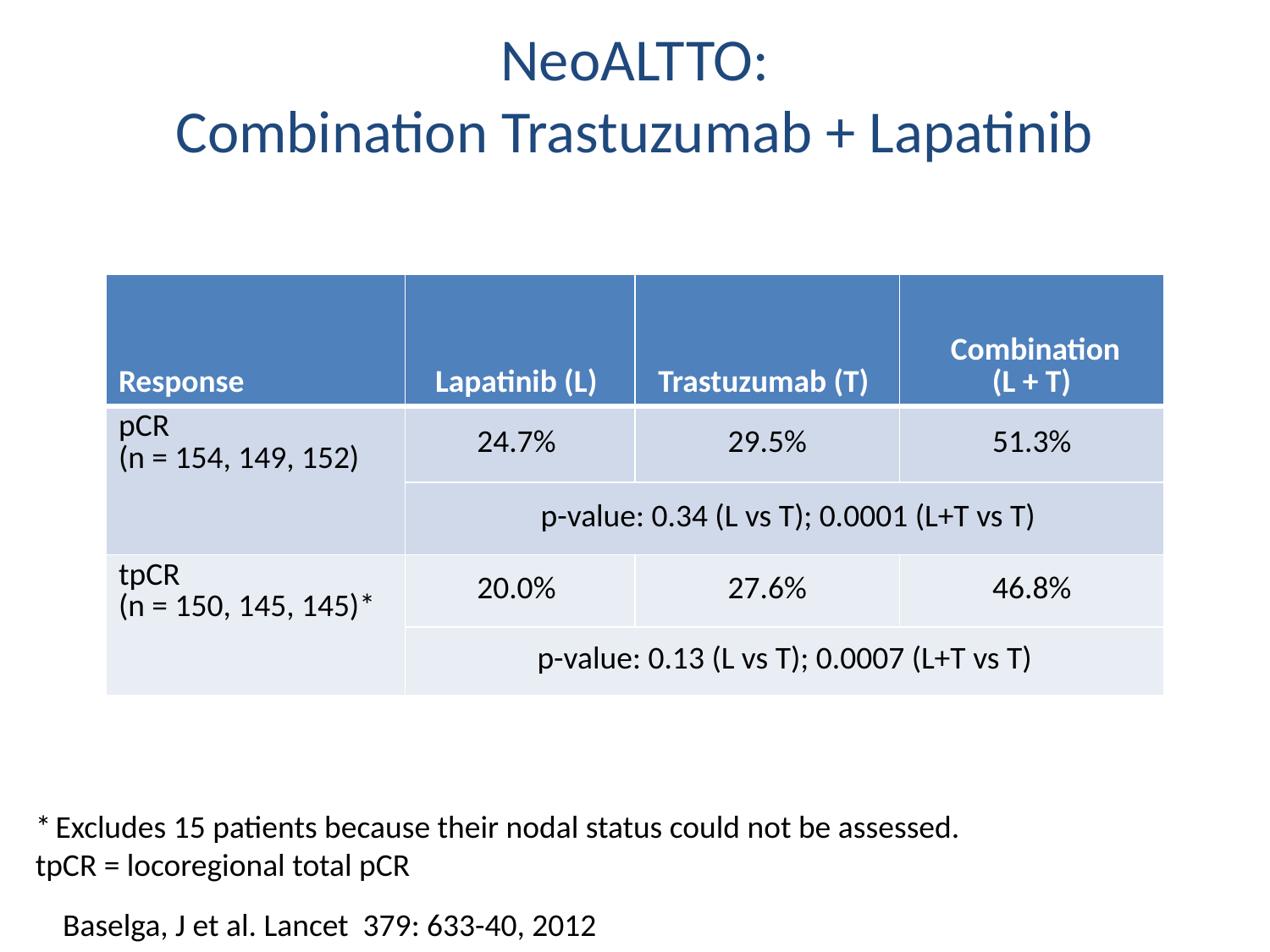

# NeoALTTO: Combination Trastuzumab + Lapatinib
| Response | Lapatinib (L) | Trastuzumab (T) | Combination (L + T) |
| --- | --- | --- | --- |
| pCR (n = 154, 149, 152) | 24.7% | 29.5% | 51.3% |
|  | p-value: 0.34 (L vs T); 0.0001 (L+T vs T) |  |  |
| tpCR (n = 150, 145, 145)\* | 20.0% | 27.6% | 46.8% |
|  | p-value: 0.13 (L vs T); 0.0007 (L+T vs T) |  |  |
* Excludes 15 patients because their nodal status could not be assessed.
tpCR = locoregional total pCR
Baselga, J et al. Lancet  379: 633-40, 2012